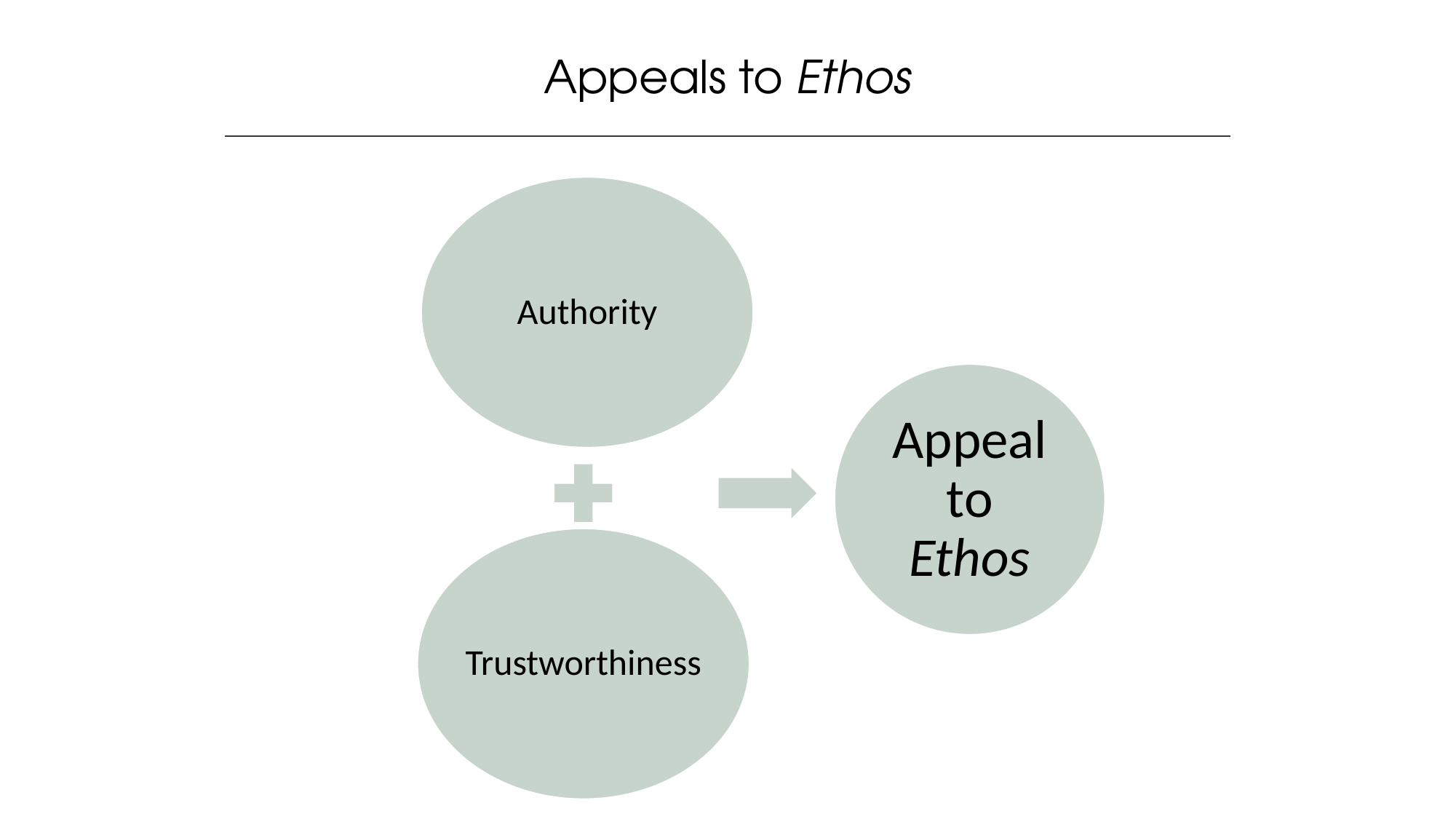

Appeals to Ethos
HAWKES LEARNING
Authority

Appeal to Ethos

Trustworthiness
HAWKES LEARNING